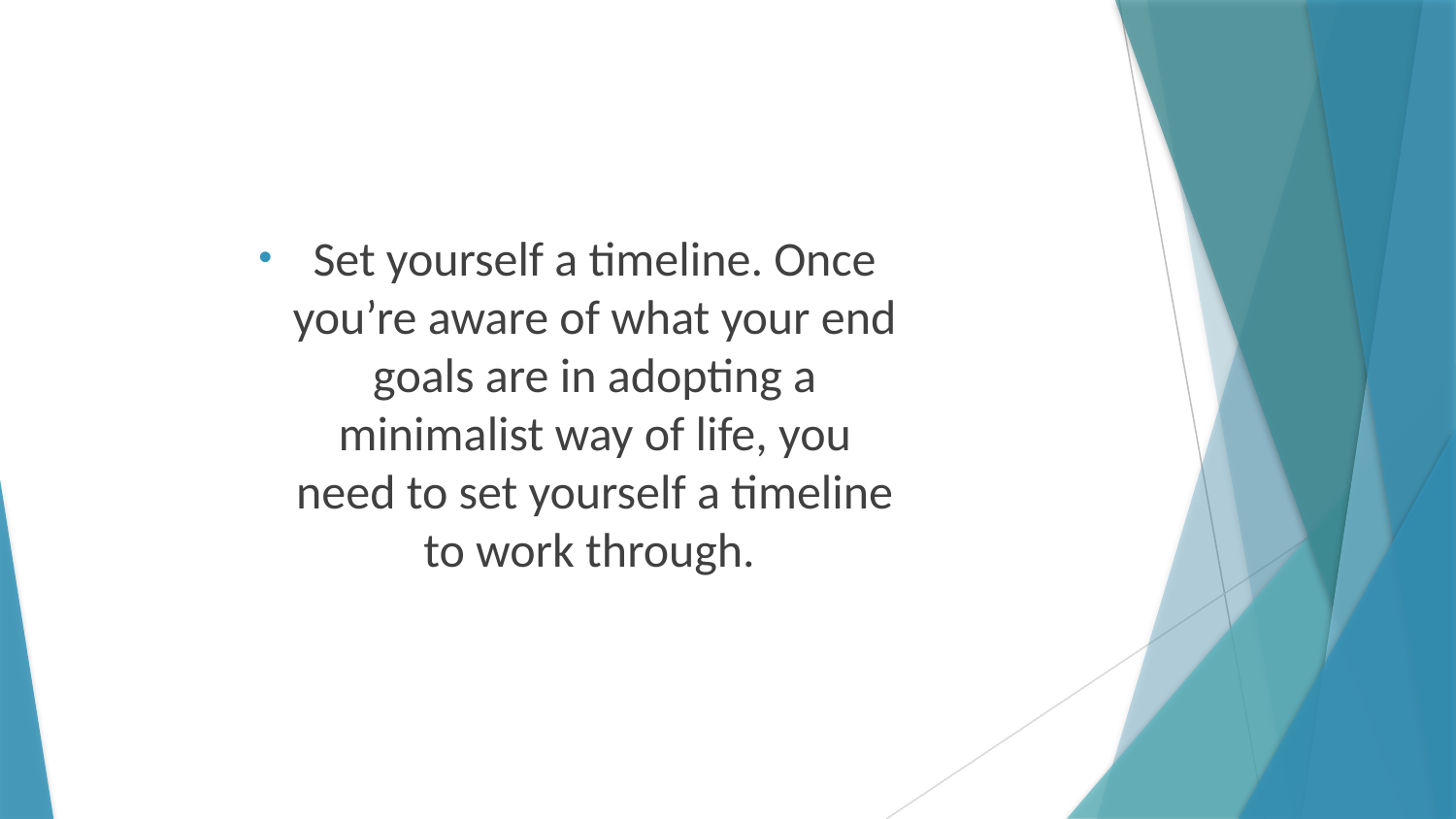

Set yourself a timeline. Once you’re aware of what your end goals are in adopting a minimalist way of life, you need to set yourself a timeline to work through.